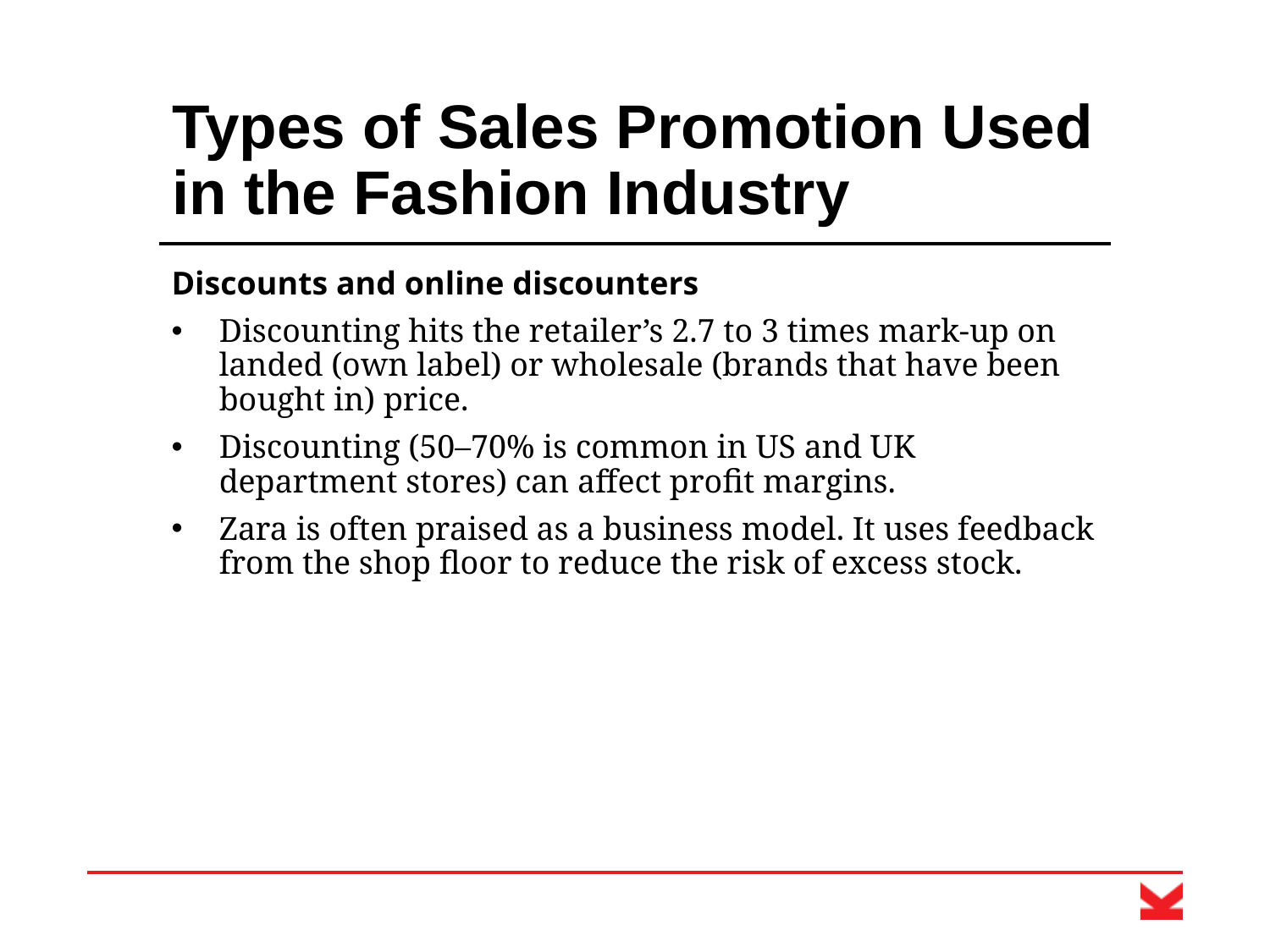

# Types of Sales Promotion Used in the Fashion Industry
Discounts and online discounters
Discounting hits the retailer’s 2.7 to 3 times mark-up on landed (own label) or wholesale (brands that have been bought in) price.
Discounting (50–70% is common in US and UK department stores) can affect profit margins.
Zara is often praised as a business model. It uses feedback from the shop floor to reduce the risk of excess stock.